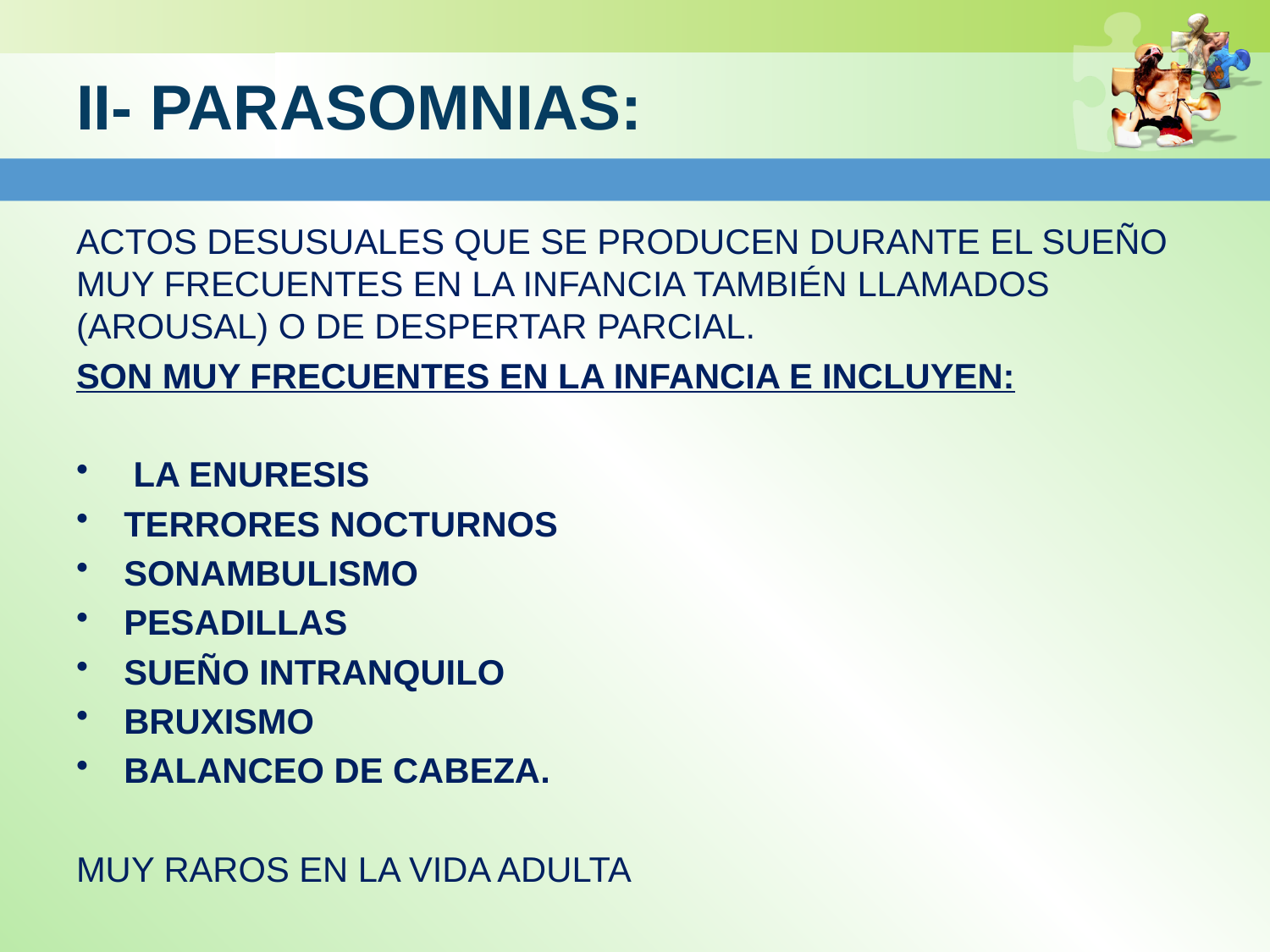

# II- PARASOMNIAS:
ACTOS DESUSUALES QUE SE PRODUCEN DURANTE EL SUEÑO MUY FRECUENTES EN LA INFANCIA TAMBIÉN LLAMADOS (AROUSAL) O DE DESPERTAR PARCIAL.
SON MUY FRECUENTES EN LA INFANCIA E INCLUYEN:

 LA ENURESIS
TERRORES NOCTURNOS
SONAMBULISMO
PESADILLAS
SUEÑO INTRANQUILO
BRUXISMO
BALANCEO DE CABEZA.

MUY RAROS EN LA VIDA ADULTA